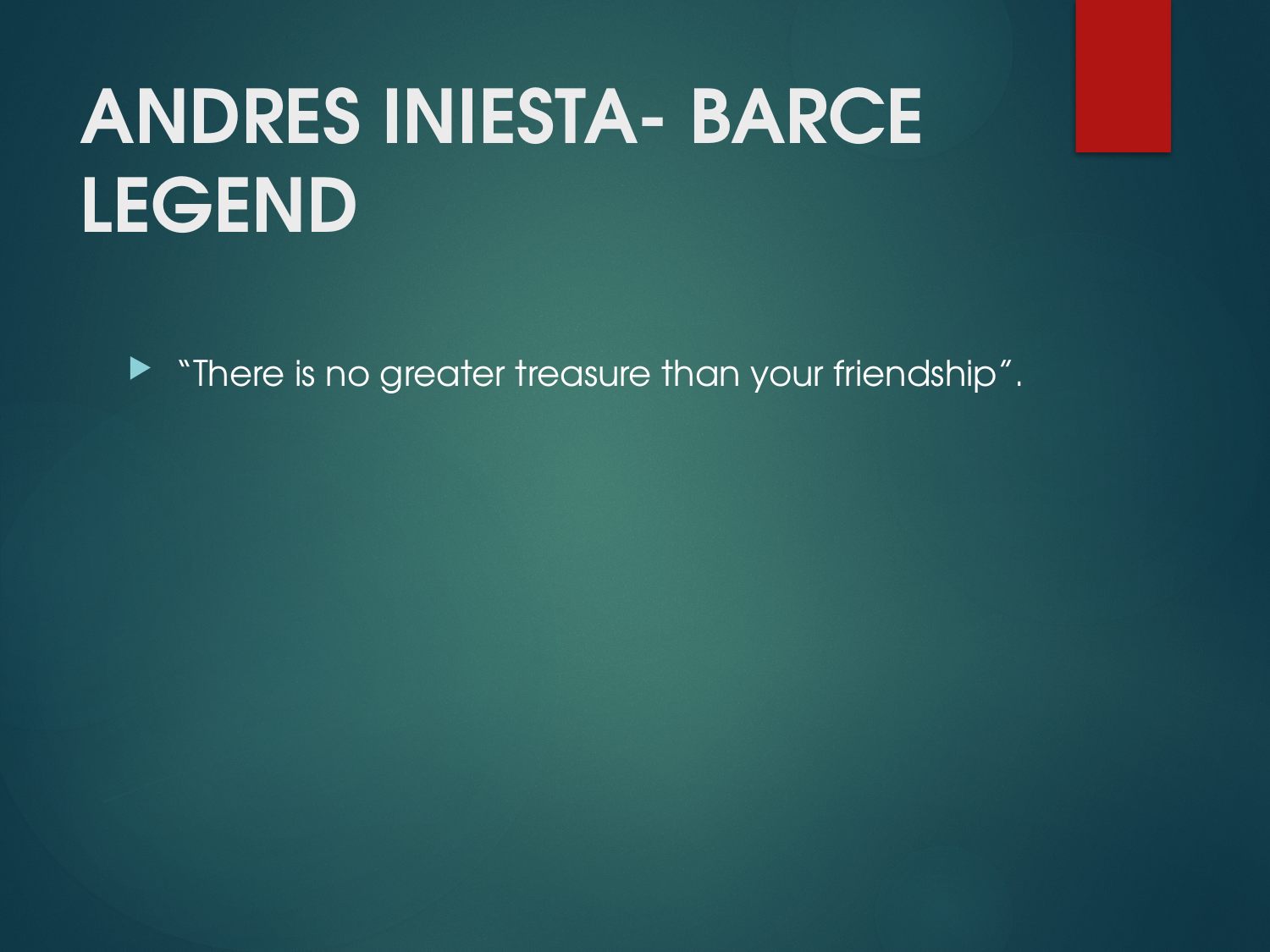

# ANDRES INIESTA- BARCE LEGEND

“There is no greater treasure than your friendship”.